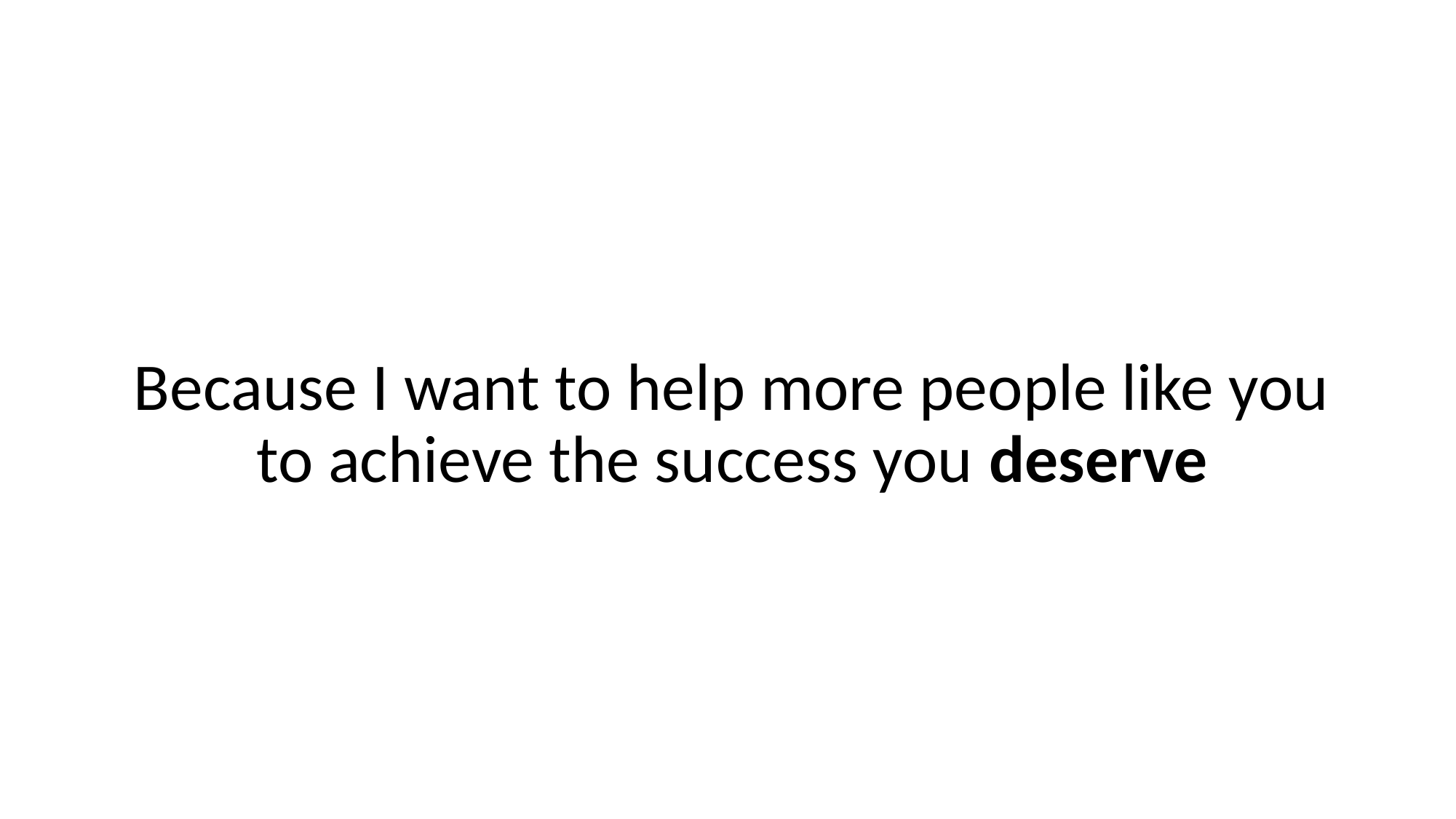

Because I want to help more people like you to achieve the success you deserve